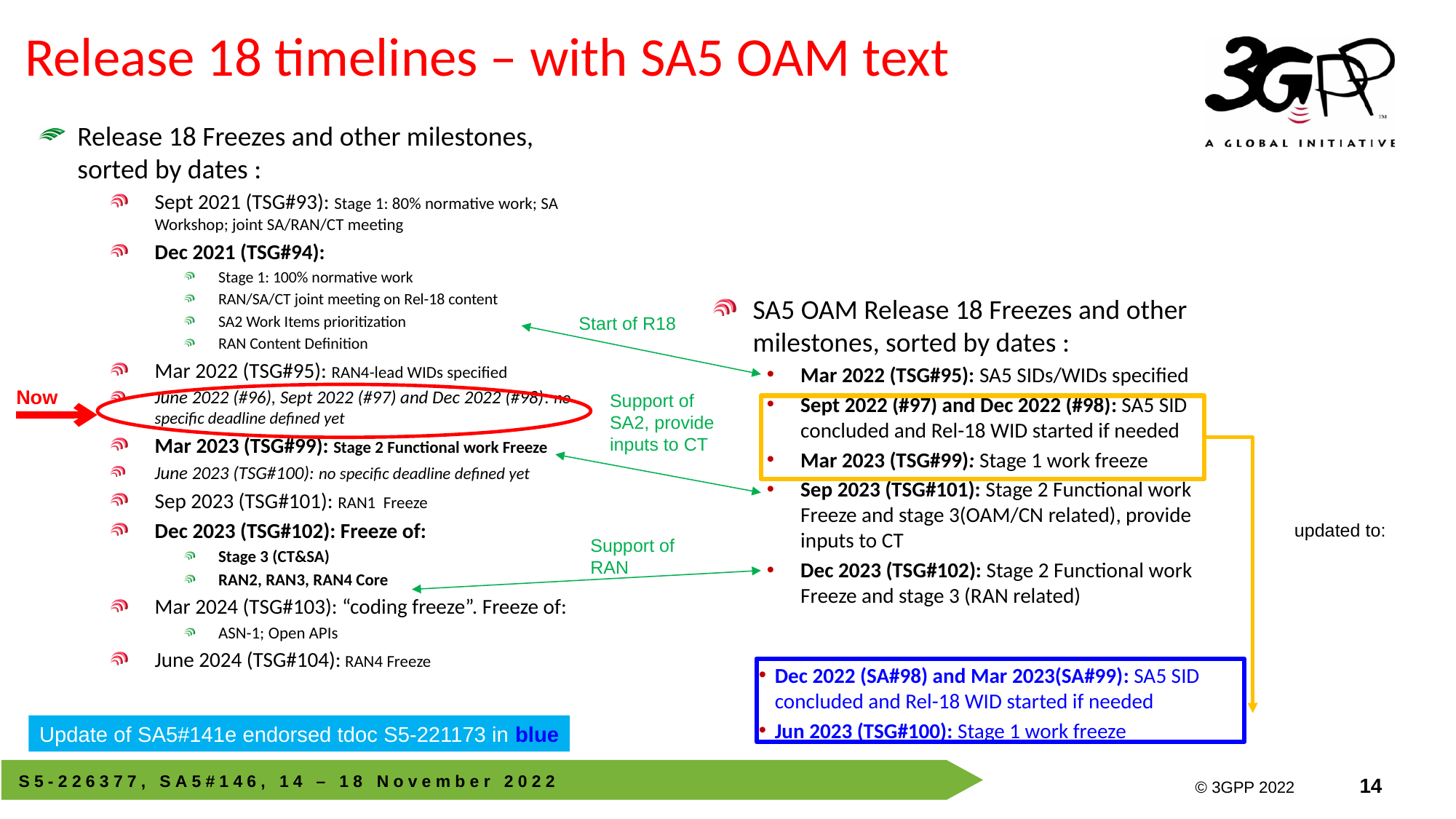

# Release 18 timelines – with SA5 OAM text
Release 18 Freezes and other milestones, sorted by dates :
Sept 2021 (TSG#93): Stage 1: 80% normative work; SA Workshop; joint SA/RAN/CT meeting
Dec 2021 (TSG#94):
Stage 1: 100% normative work
RAN/SA/CT joint meeting on Rel-18 content
SA2 Work Items prioritization
RAN Content Definition
Mar 2022 (TSG#95): RAN4-lead WIDs specified
June 2022 (#96), Sept 2022 (#97) and Dec 2022 (#98): no specific deadline defined yet
Mar 2023 (TSG#99): Stage 2 Functional work Freeze
June 2023 (TSG#100): no specific deadline defined yet
Sep 2023 (TSG#101): RAN1  Freeze
Dec 2023 (TSG#102): Freeze of:
Stage 3 (CT&SA)
RAN2, RAN3, RAN4 Core
Mar 2024 (TSG#103): “coding freeze”. Freeze of:
ASN-1; Open APIs
June 2024 (TSG#104): RAN4 Freeze
SA5 OAM Release 18 Freezes and other milestones, sorted by dates :
Mar 2022 (TSG#95): SA5 SIDs/WIDs specified
Sept 2022 (#97) and Dec 2022 (#98): SA5 SID concluded and Rel-18 WID started if needed
Mar 2023 (TSG#99): Stage 1 work freeze
Sep 2023 (TSG#101): Stage 2 Functional work Freeze and stage 3(OAM/CN related), provide inputs to CT
Dec 2023 (TSG#102): Stage 2 Functional work Freeze and stage 3 (RAN related)
Start of R18
Now
Support of SA2, provide inputs to CT

updated to:
Support of RAN
Dec 2022 (SA#98) and Mar 2023(SA#99): SA5 SID concluded and Rel-18 WID started if needed
Jun 2023 (TSG#100): Stage 1 work freeze

Update of SA5#141e endorsed tdoc S5-221173 in blue